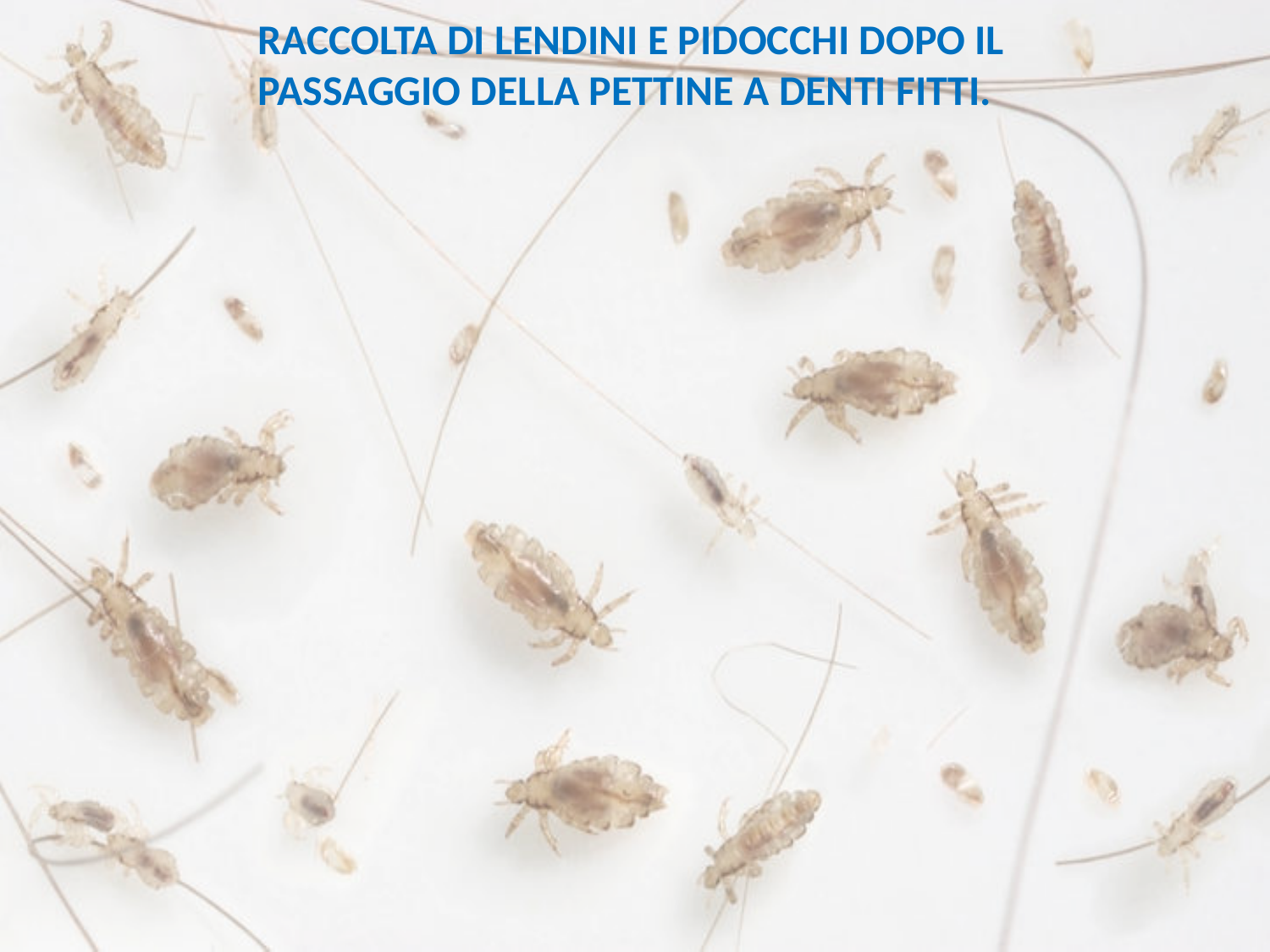

RACCOLTA DI LENDINI E PIDOCCHI DOPO IL
PASSAGGIO DELLA PETTINE A DENTI FITTI.